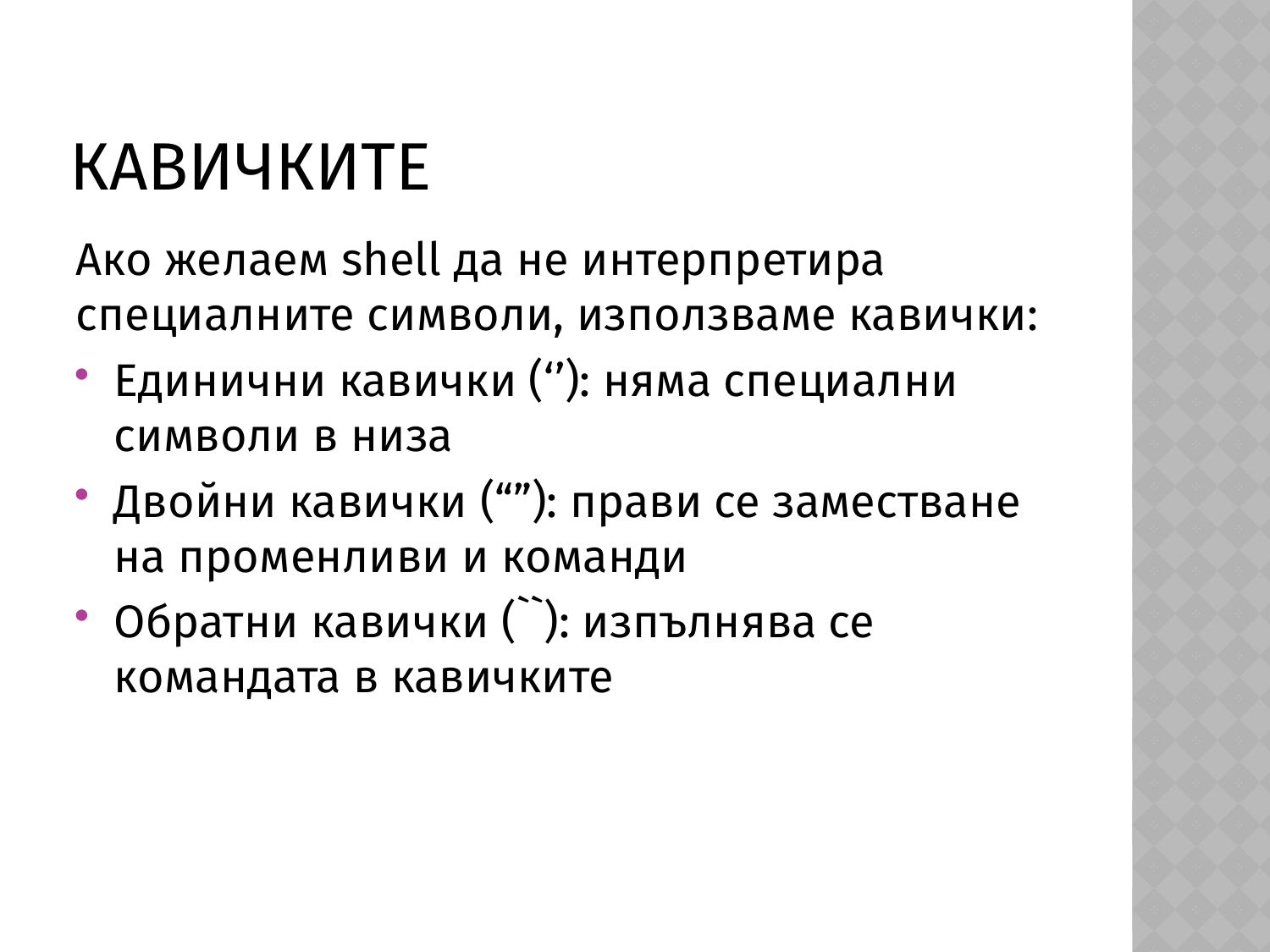

# кавичките
Ако желаем shell да не интерпретира специалните символи, използваме кавички:
Единични кавички (‘’): няма специални символи в низа
Двойни кавички (“”): прави се заместване на променливи и команди
Обратни кавички (``): изпълнява се командата в кавичките